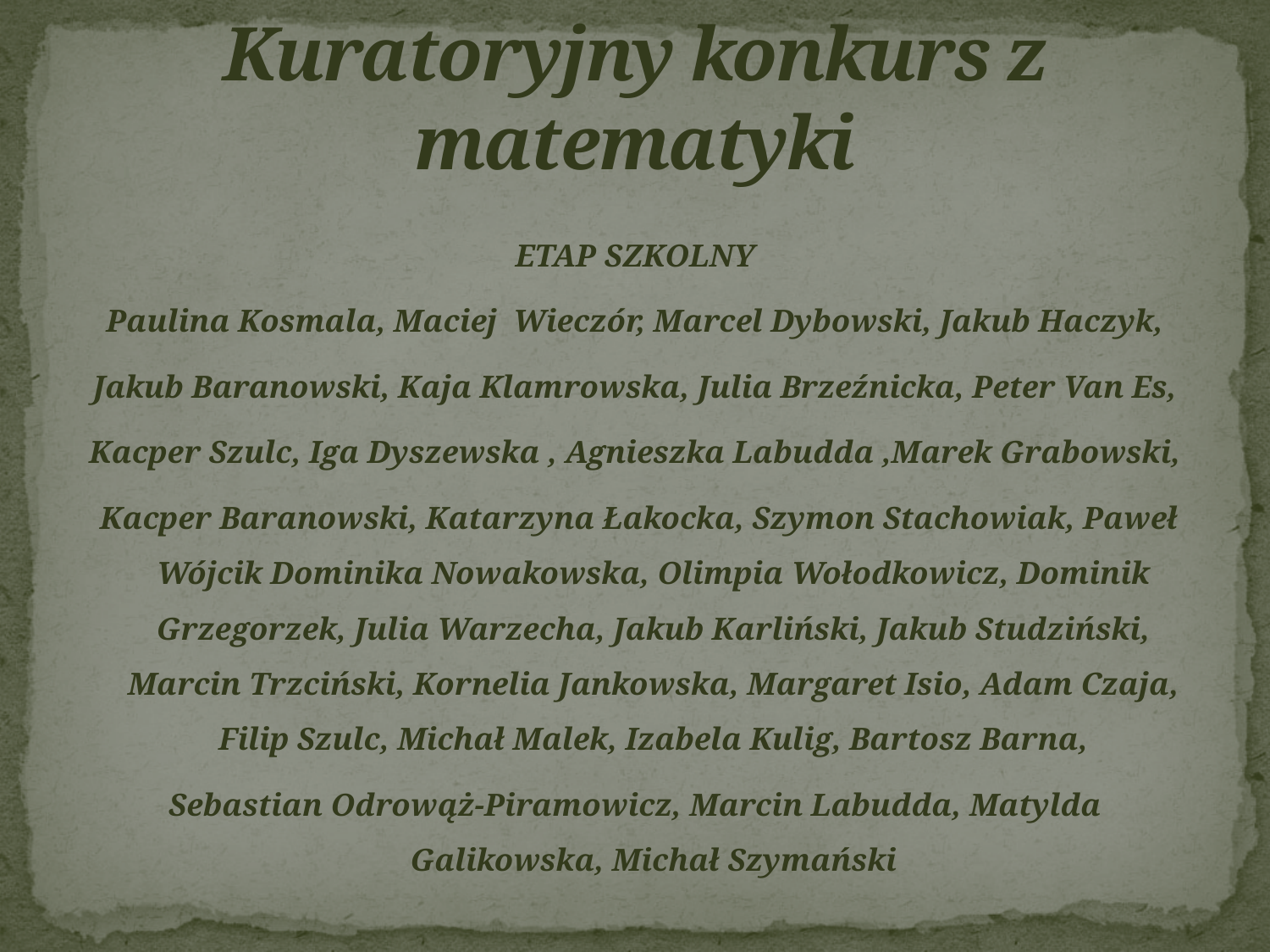

# Kuratoryjny konkurs z matematyki
ETAP SZKOLNY
Paulina Kosmala, Maciej  Wieczór, Marcel Dybowski, Jakub Haczyk,
Jakub Baranowski, Kaja Klamrowska, Julia Brzeźnicka, Peter Van Es,
Kacper Szulc, Iga Dyszewska , Agnieszka Labudda ,Marek Grabowski,
 Kacper Baranowski, Katarzyna Łakocka, Szymon Stachowiak, Paweł Wójcik Dominika Nowakowska, Olimpia Wołodkowicz, Dominik Grzegorzek, Julia Warzecha, Jakub Karliński, Jakub Studziński, Marcin Trzciński, Kornelia Jankowska, Margaret Isio, Adam Czaja, Filip Szulc, Michał Malek, Izabela Kulig, Bartosz Barna,
Sebastian Odrowąż-Piramowicz, Marcin Labudda, Matylda Galikowska, Michał Szymański